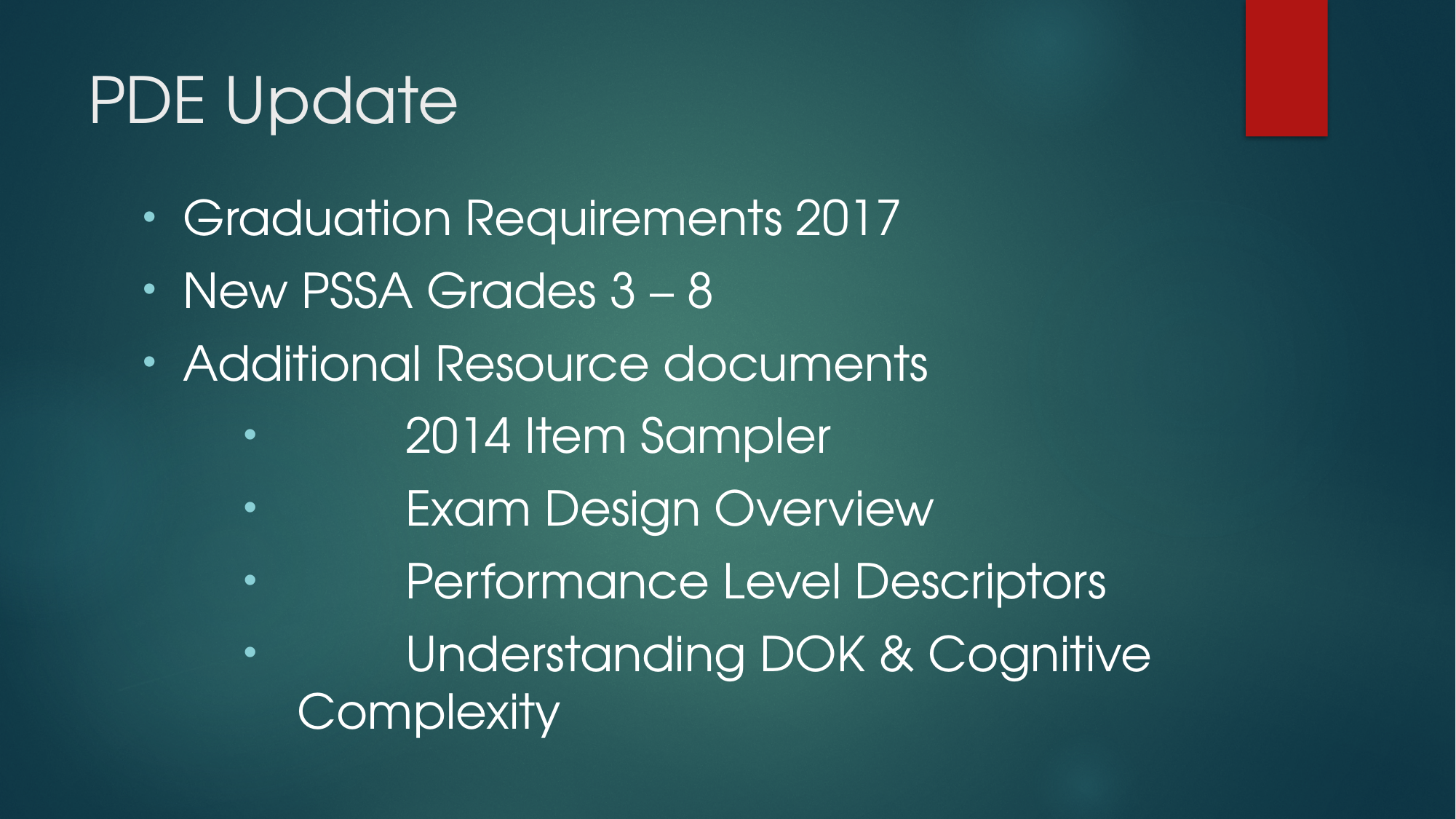

# PDE Update
Graduation Requirements 2017
New PSSA Grades 3 – 8
Additional Resource documents
	2014 Item Sampler
	Exam Design Overview
	Performance Level Descriptors
	Understanding DOK & Cognitive Complexity